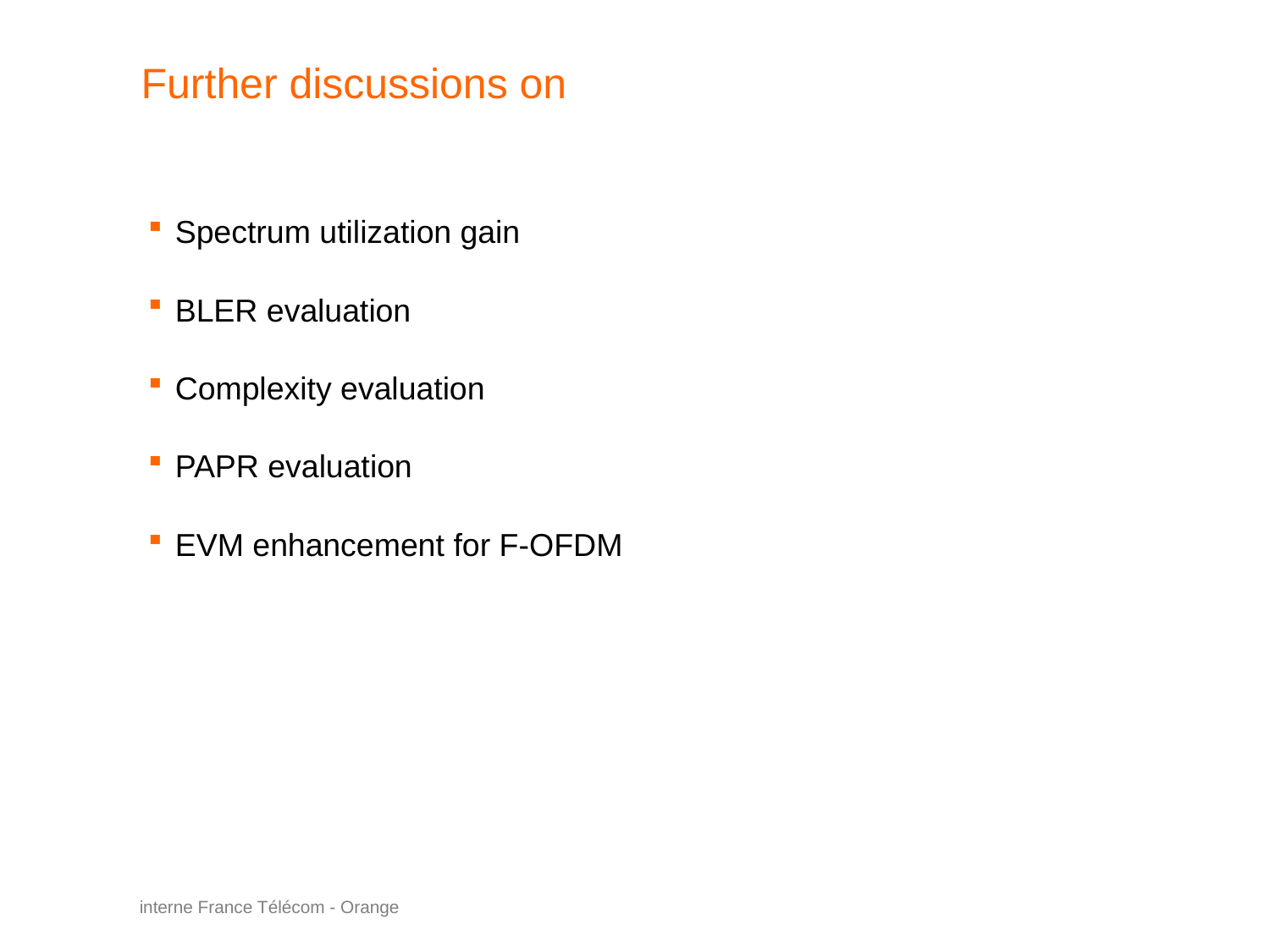

# Further discussions on
Spectrum utilization gain

BLER evaluation

Complexity evaluation

PAPR evaluation

EVM enhancement for F-OFDM